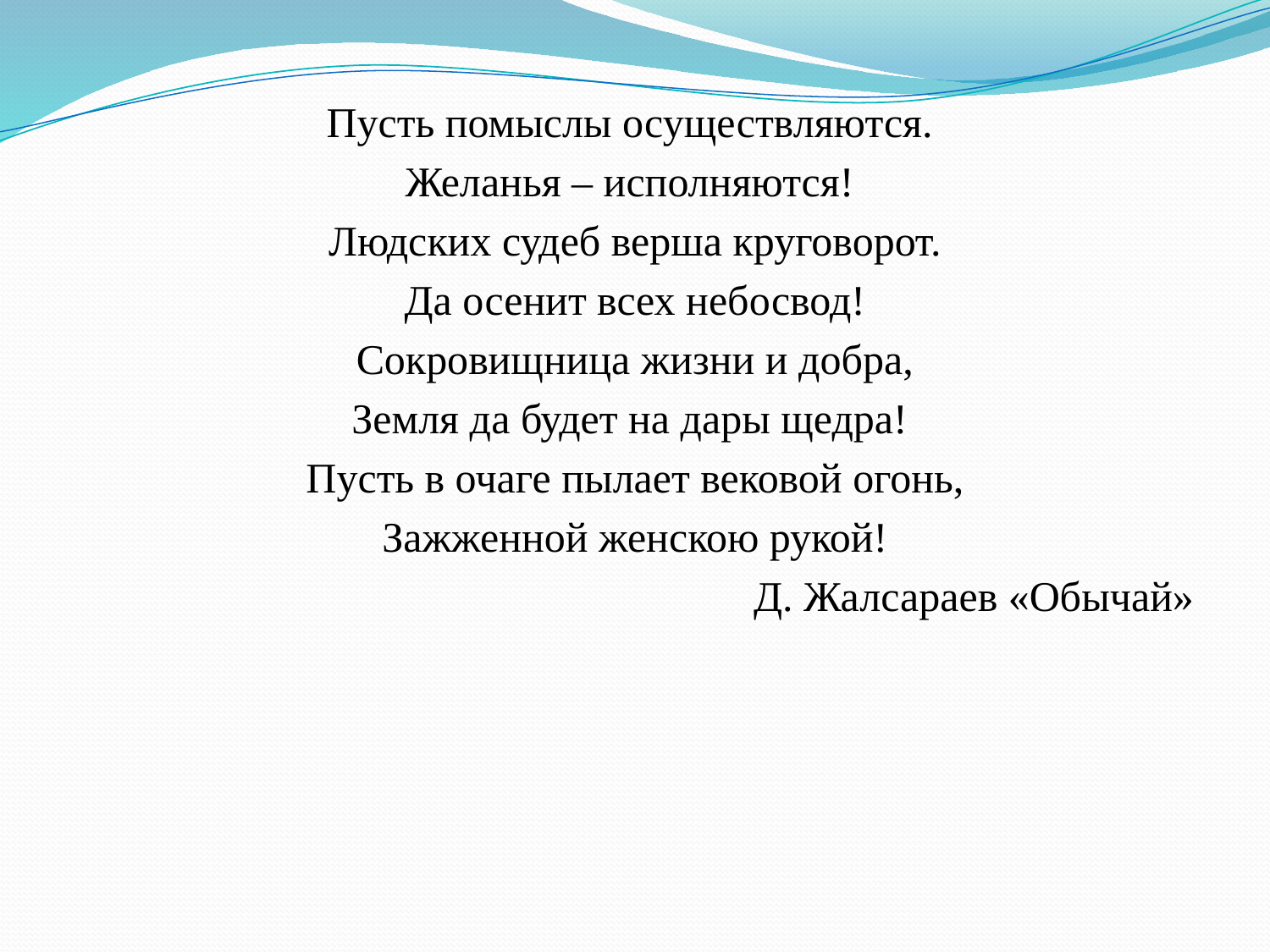

Пусть помыслы осуществляются.
Желанья – исполняются!
Людских судеб верша круговорот.
Да осенит всех небосвод!
Сокровищница жизни и добра,
Земля да будет на дары щедра!
Пусть в очаге пылает вековой огонь,
Зажженной женскою рукой!
Д. Жалсараев «Обычай»